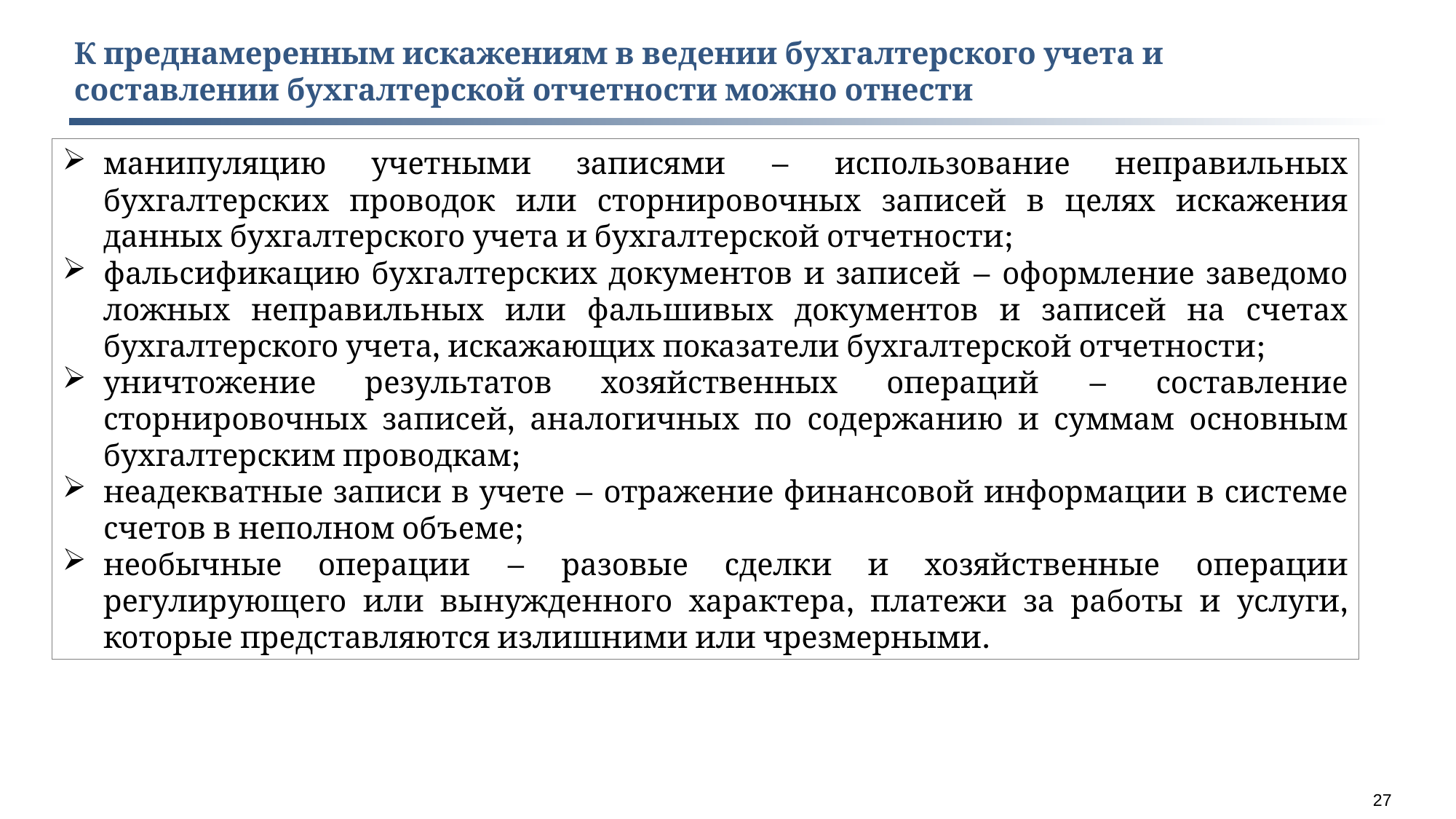

К преднамеренным искажениям в ведении бухгалтерского учета и составлении бухгалтерской отчетности можно отнести
манипуляцию учетными записями – использование неправильных бухгалтерских проводок или сторнировочных записей в целях искажения данных бухгалтерского учета и бухгалтерской отчетности;
фальсификацию бухгалтерских документов и записей – оформление заведомо ложных неправильных или фальшивых документов и записей на счетах бухгалтерского учета, искажающих показатели бухгалтерской отчетности;
уничтожение результатов хозяйственных операций – составление сторнировочных записей, аналогичных по содержанию и суммам основным бухгалтерским проводкам;
неадекватные записи в учете – отражение финансовой информации в системе счетов в неполном объеме;
необычные операции – разовые сделки и хозяйственные операции регулирующего или вынужденного характера, платежи за работы и услуги, которые представляются излишними или чрезмерными.